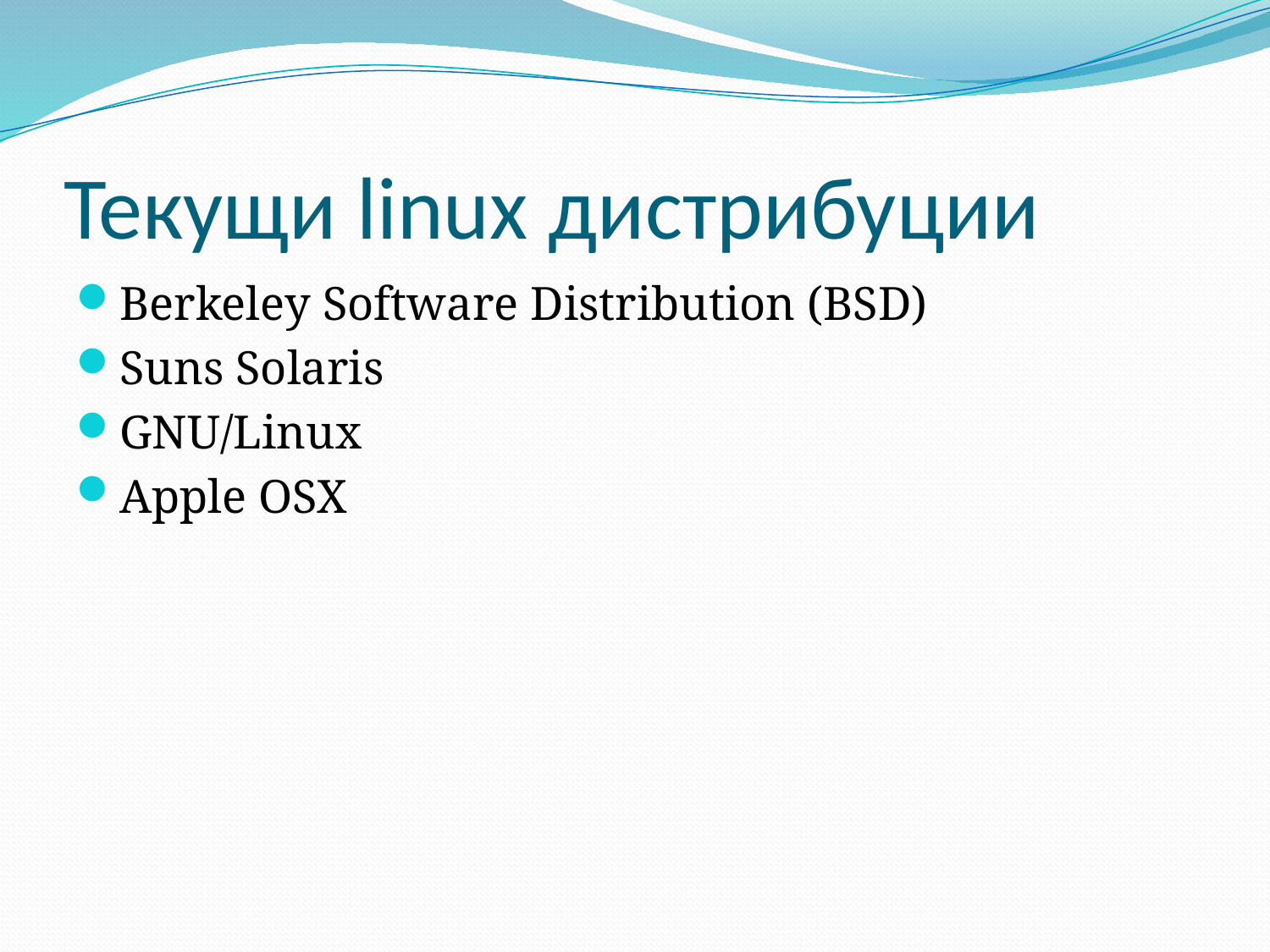

# Текущи linux дистрибуции
Berkeley Software Distribution (BSD)
Suns Solaris
GNU/Linux
Apple OSX